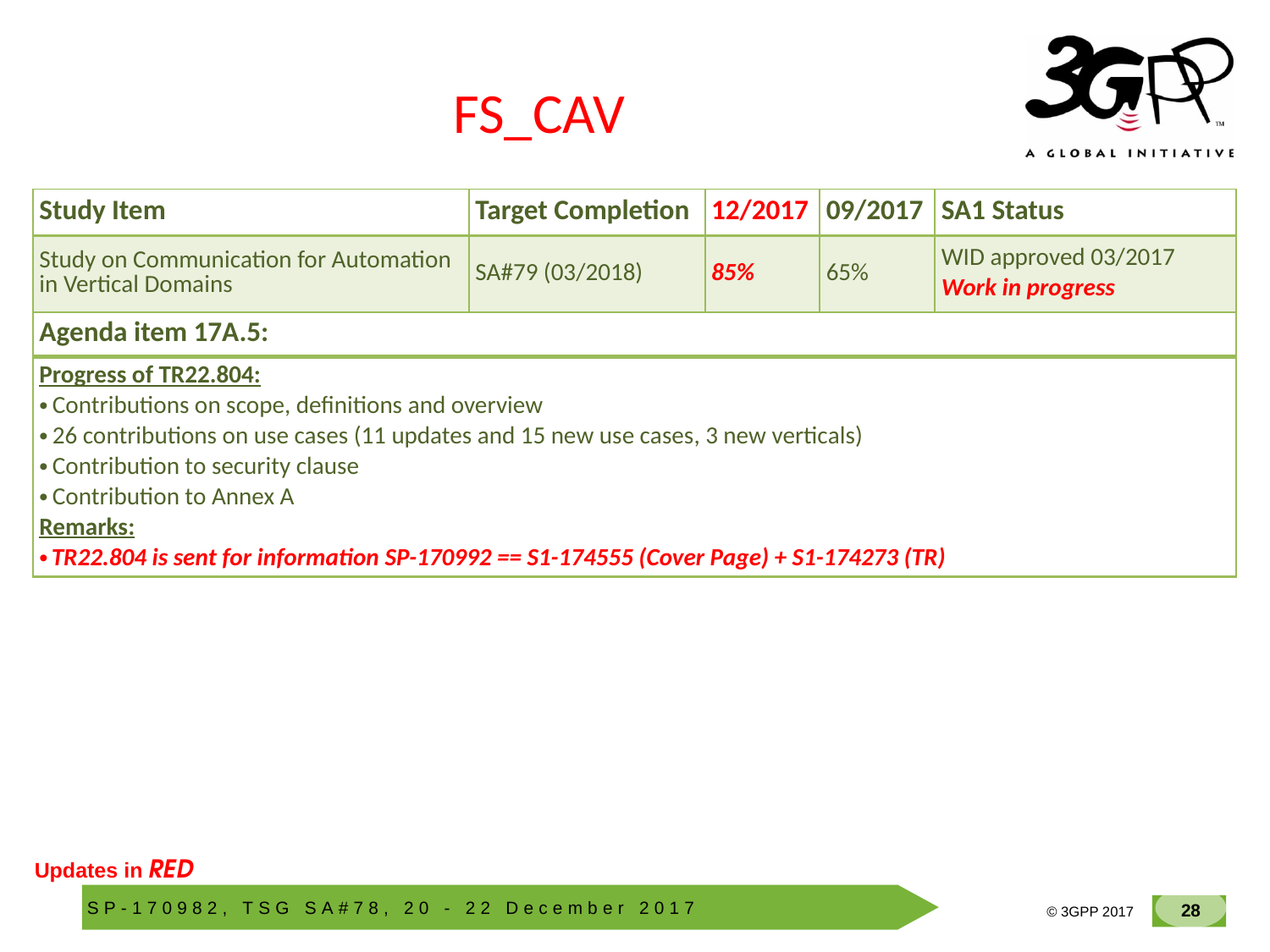

# FS_CAV
| Study Item | Target Completion | 12/2017 | 09/2017 | SA1 Status |
| --- | --- | --- | --- | --- |
| Study on Communication for Automation in Vertical Domains | SA#79 (03/2018) | 85% | 65% | WID approved 03/2017 Work in progress |
| Agenda item 17A.5: |
| --- |
|  |
| Progress of TR22.804: Contributions on scope, definitions and overview 26 contributions on use cases (11 updates and 15 new use cases, 3 new verticals) Contribution to security clause Contribution to Annex A Remarks: TR22.804 is sent for information SP-170992 == S1-174555 (Cover Page) + S1-174273 (TR) |
| --- |
Updates in RED